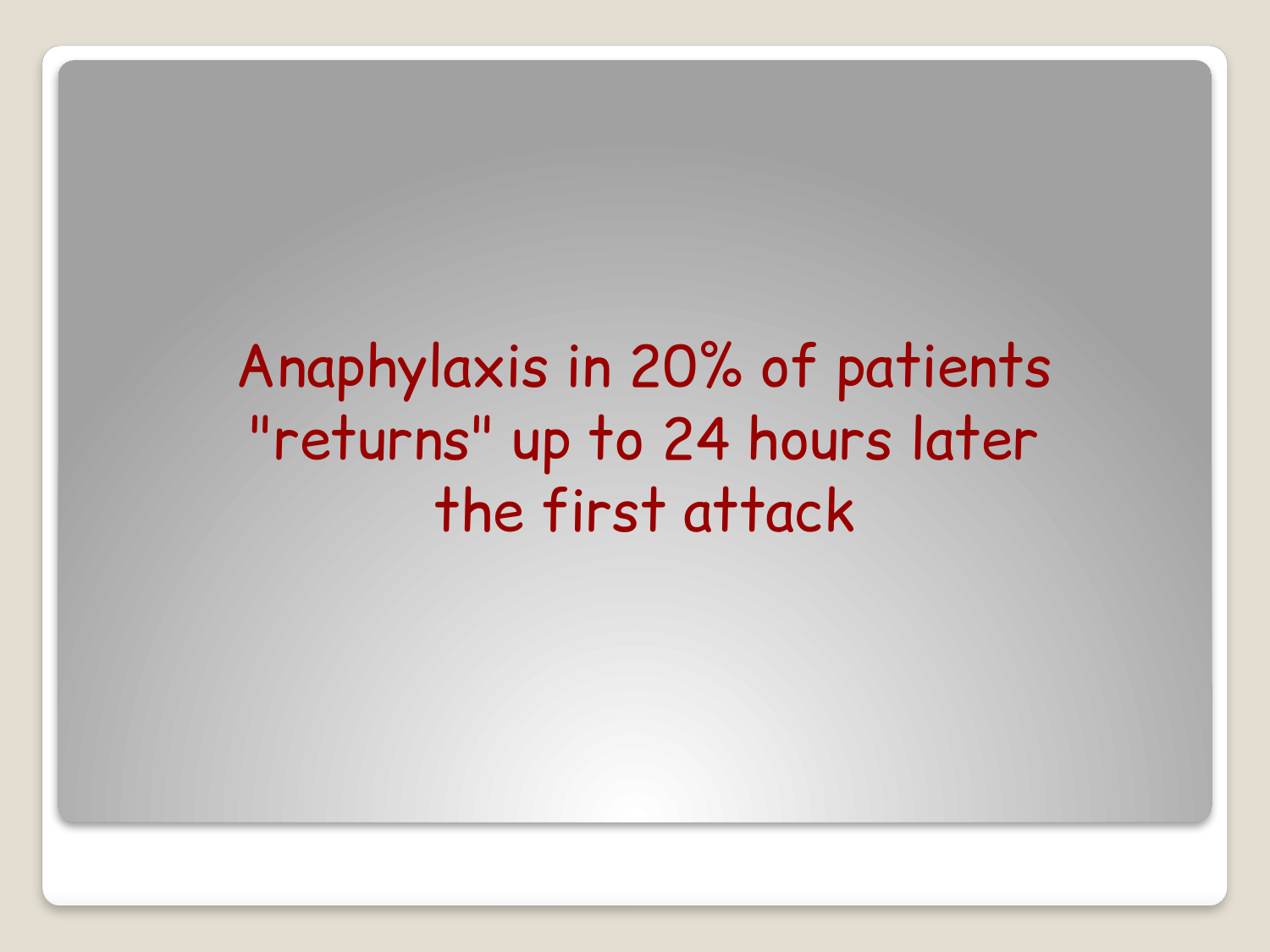

Anaphylaxis in 20% of patients
"returns" up to 24 hours later
the first attack